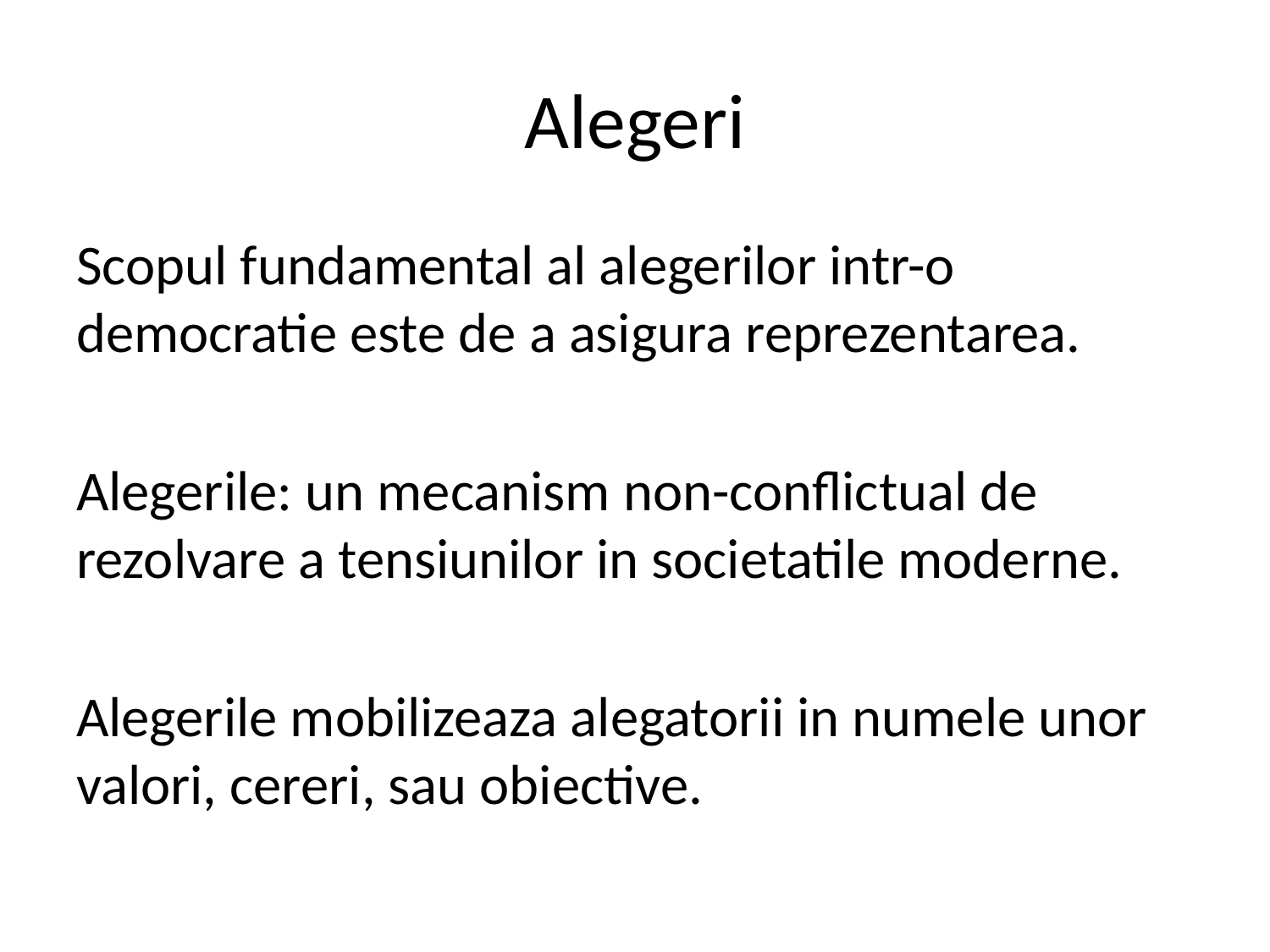

# Alegeri
Scopul fundamental al alegerilor intr-o democratie este de a asigura reprezentarea.

Alegerile: un mecanism non-conflictual de rezolvare a tensiunilor in societatile moderne.

Alegerile mobilizeaza alegatorii in numele unor valori, cereri, sau obiective.